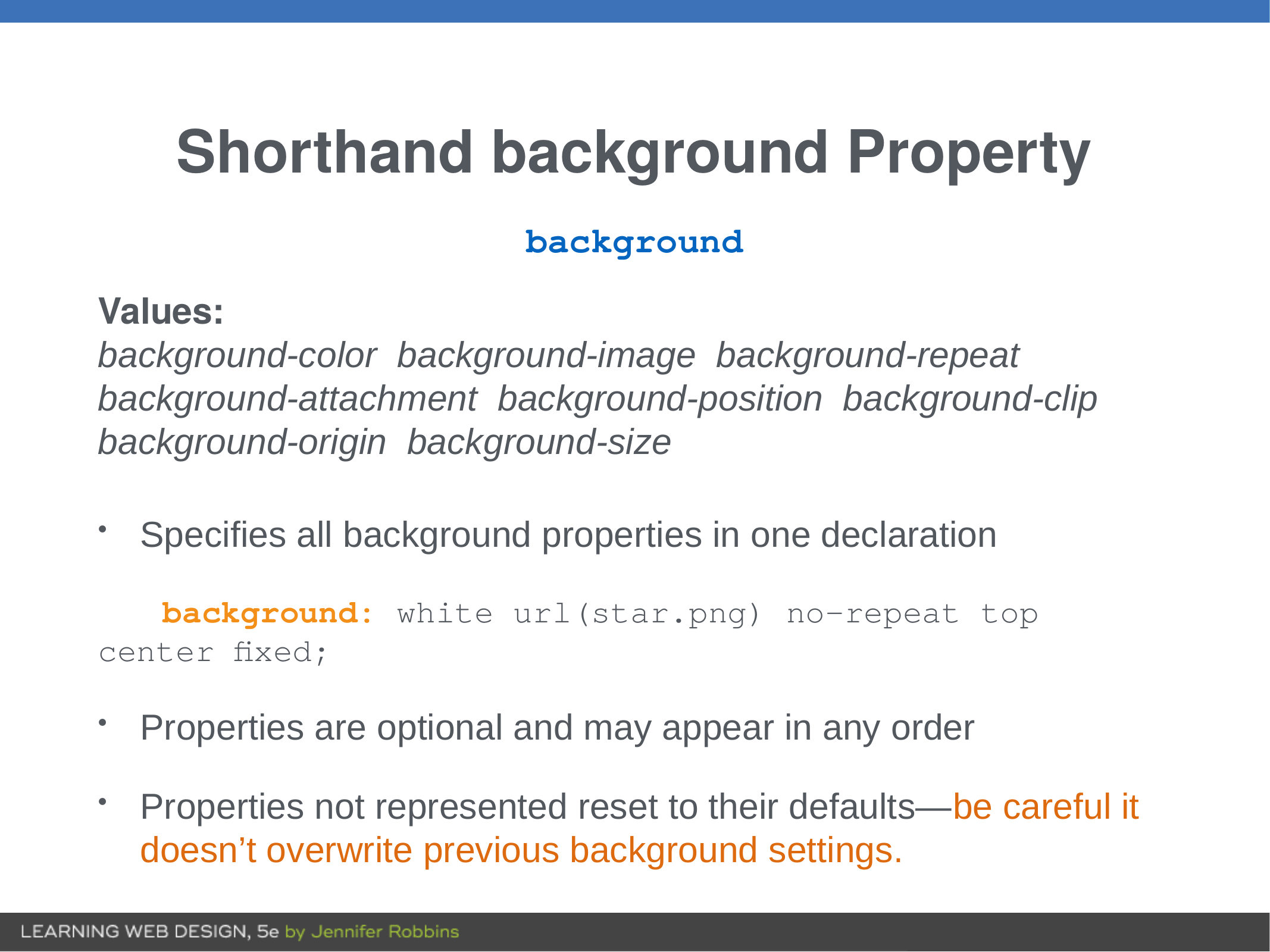

# Shorthand background Property
background
Values:
background-color  background-image  background-repeat  background-attachment  background-position  background-clip  background-origin  background-size
Specifies all background properties in one declaration
background: white url(star.png) no-repeat top center fixed;
Properties are optional and may appear in any order
Properties not represented reset to their defaults—be careful it doesn’t overwrite previous background settings.